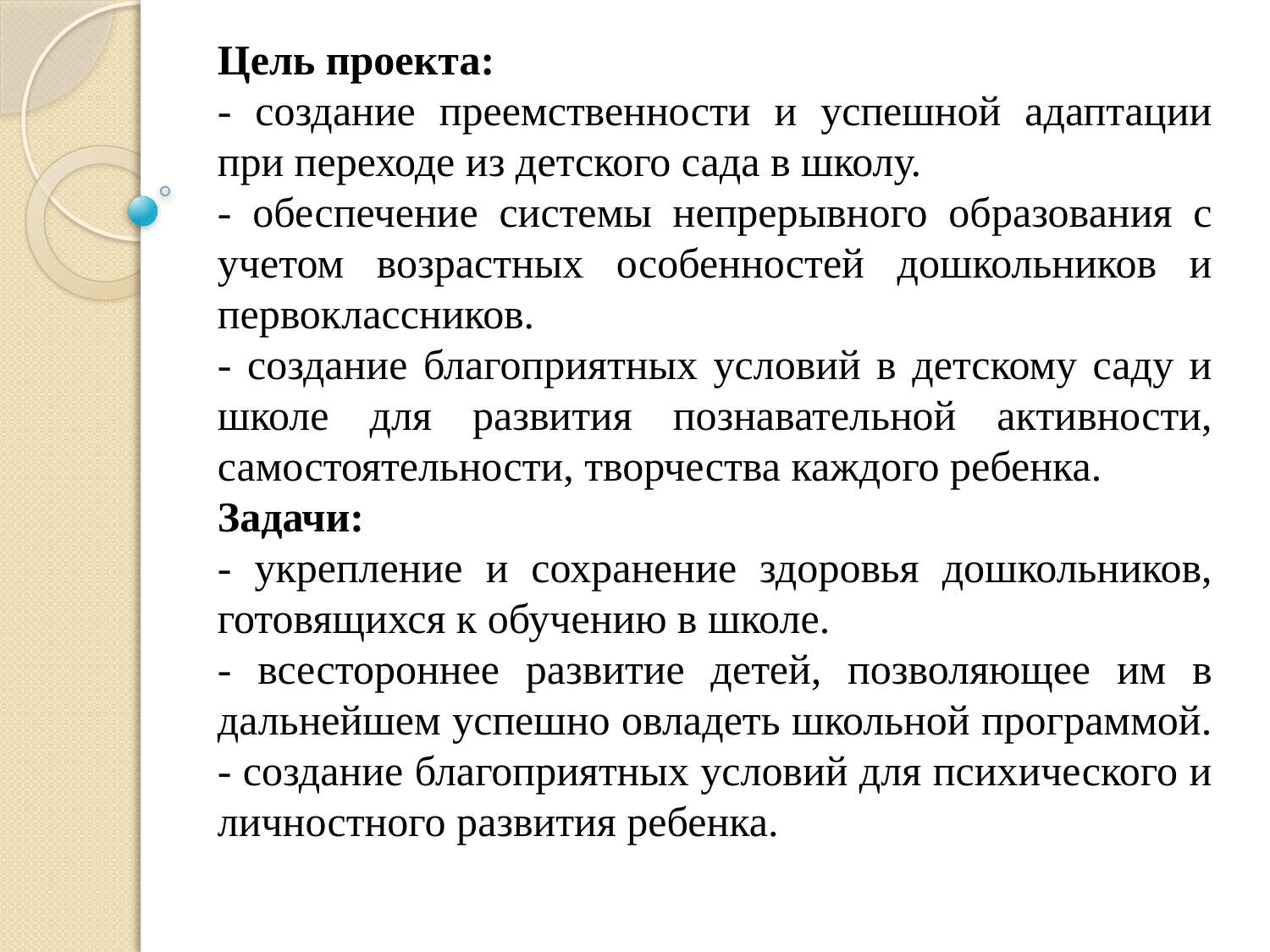

Цель проекта:
- создание преемственности и успешной адаптации при переходе из детского сада в школу.
- обеспечение системы непрерывного образования с учетом возрастных особенностей дошкольников и первоклассников.
- создание благоприятных условий в детскому саду и школе для развития познавательной активности, самостоятельности, творчества каждого ребенка.
Задачи:
- укрепление и сохранение здоровья дошкольников, готовящихся к обучению в школе.
- всестороннее развитие детей, позволяющее им в дальнейшем успешно овладеть школьной программой.
- создание благоприятных условий для психического и личностного развития ребенка.